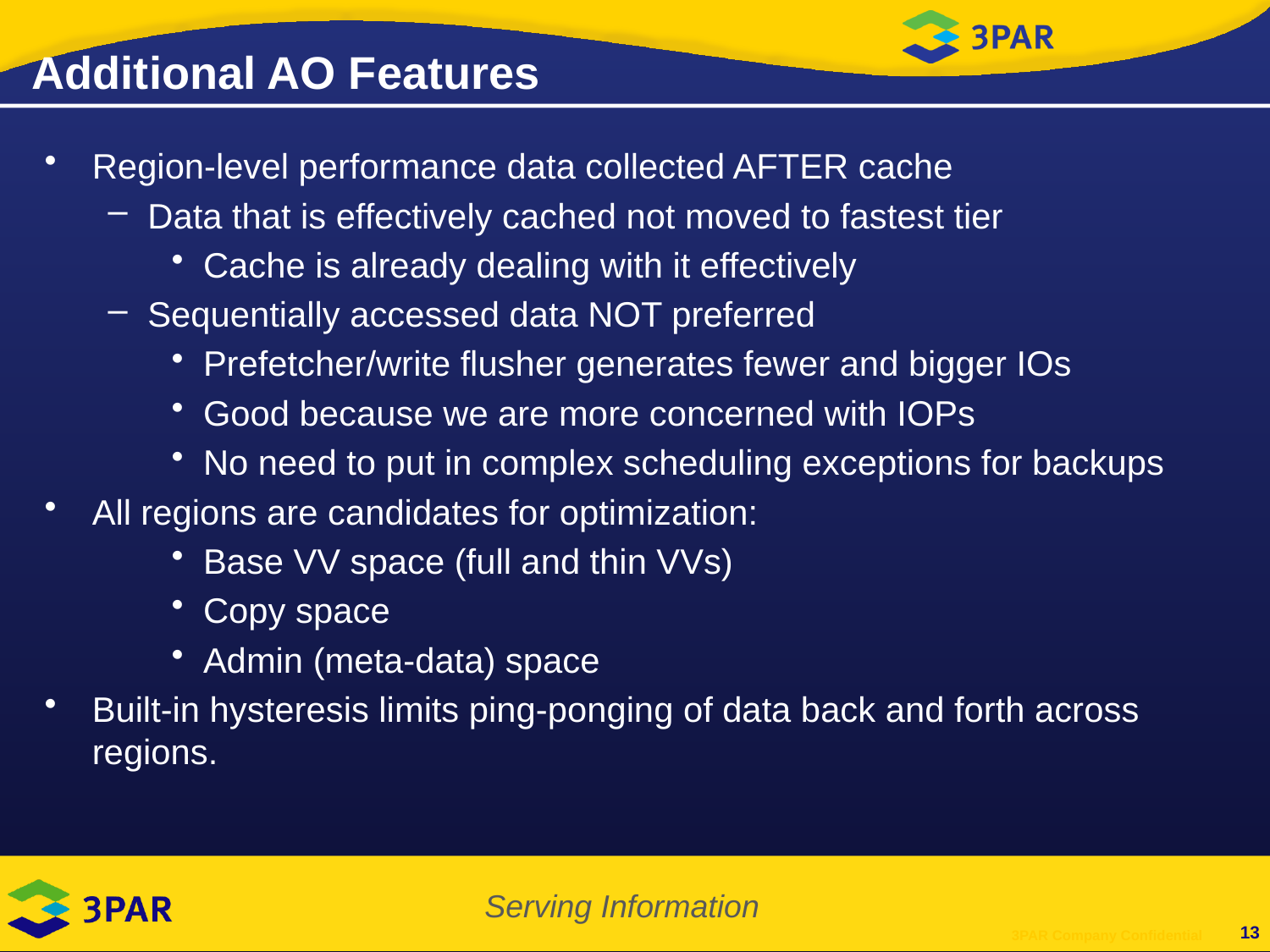

Additional AO Features
Region-level performance data collected AFTER cache
Data that is effectively cached not moved to fastest tier
Cache is already dealing with it effectively
Sequentially accessed data NOT preferred
Prefetcher/write flusher generates fewer and bigger IOs
Good because we are more concerned with IOPs
No need to put in complex scheduling exceptions for backups
All regions are candidates for optimization:
Base VV space (full and thin VVs)
Copy space
Admin (meta-data) space
Built-in hysteresis limits ping-ponging of data back and forth across regions.
13
3PAR Company Confidential